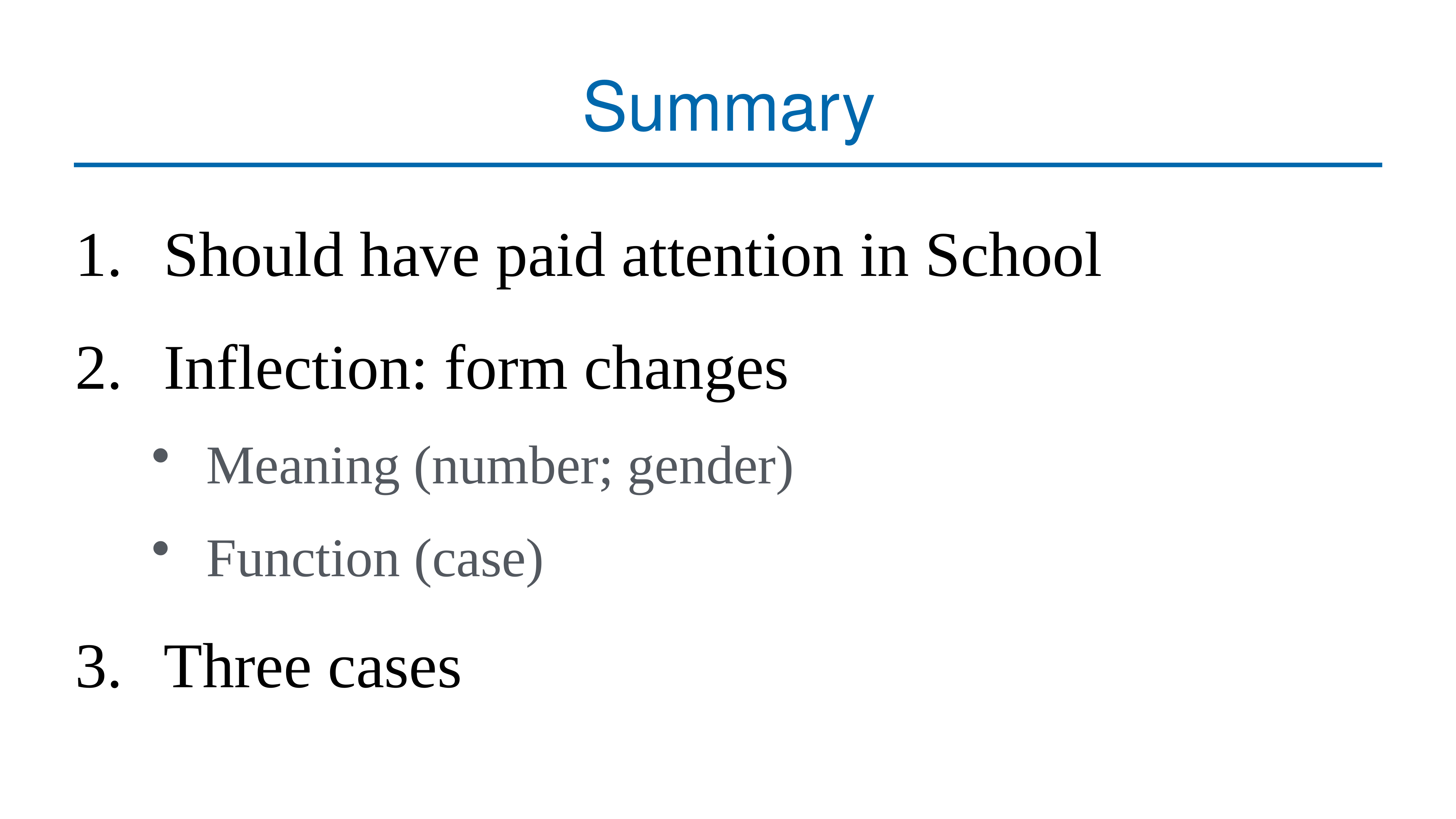

# Summary
Should have paid attention in School
Inflection: form changes
Meaning (number; gender)
Function (case)
Three cases